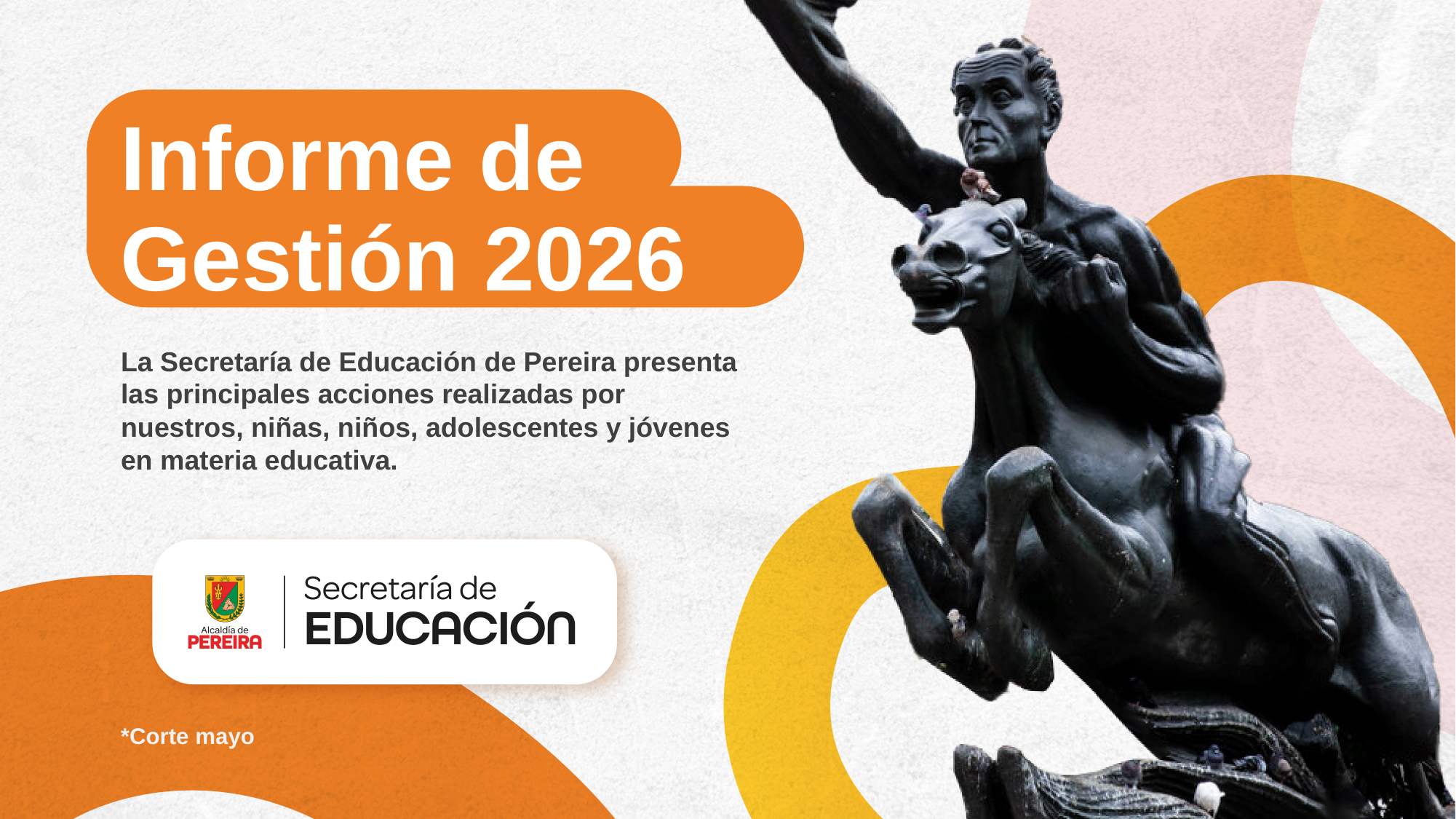

Informe de Gestión 2026

La Secretaría de Educación de Pereira presenta las principales acciones realizadas por nuestros, niñas, niños, adolescentes y jóvenes en materia educativa.
*Corte mayo